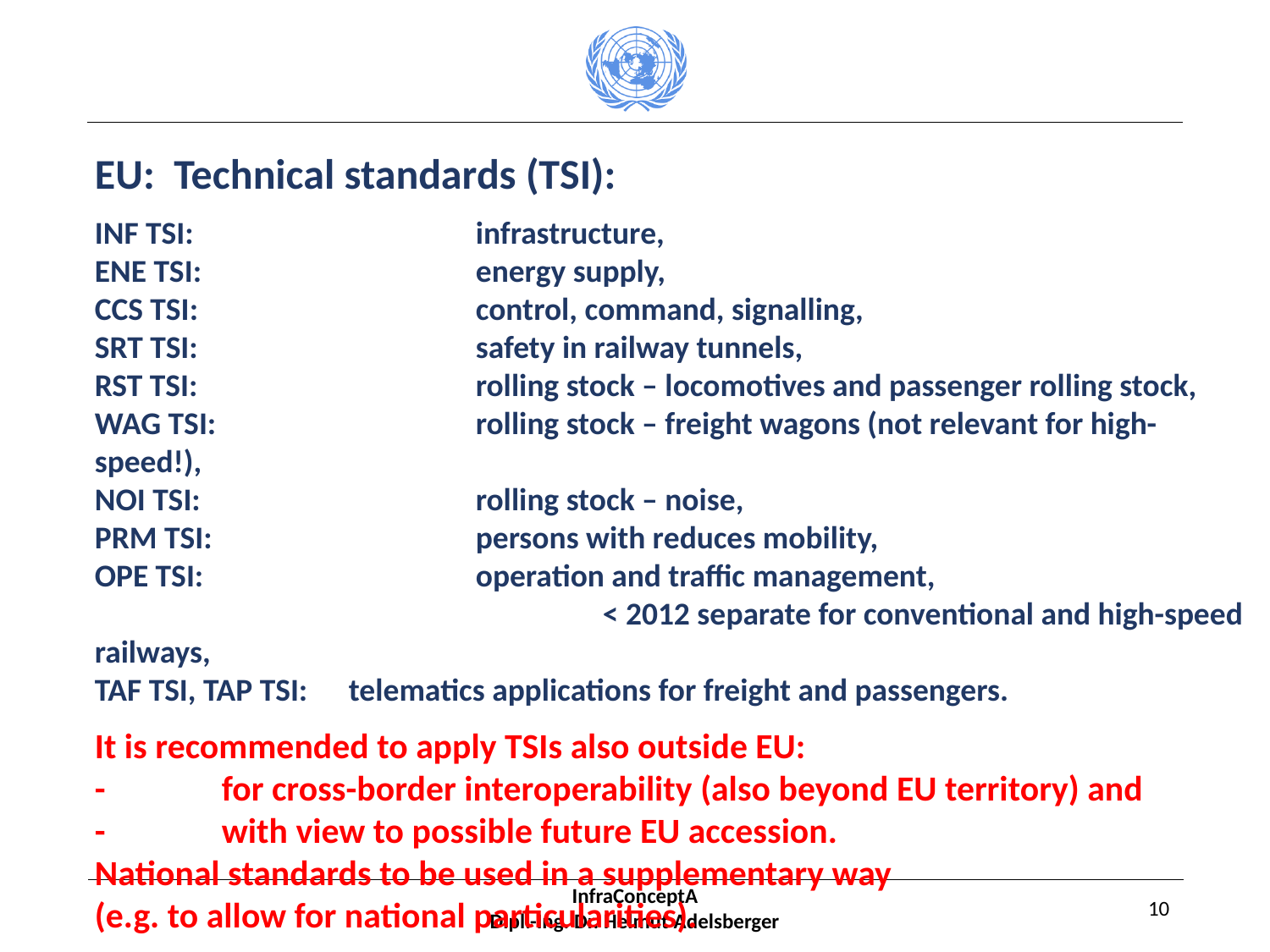

EU:  Technical standards (TSI):

INF TSI:			infrastructure,
ENE TSI:			energy supply,
CCS TSI:			control, command, signalling,
SRT TSI:			safety in railway tunnels,
RST TSI:			rolling stock – locomotives and passenger rolling stock,
WAG TSI:			rolling stock – freight wagons (not relevant for high-speed!),
NOI TSI:			rolling stock – noise,
PRM TSI:			persons with reduces mobility,
OPE TSI:			operation and traffic management,
				< 2012 separate for conventional and high-speed railways,
TAF TSI, TAP TSI:	telematics applications for freight and passengers.
It is recommended to apply TSIs also outside EU:
-	for cross-border interoperability (also beyond EU territory) and
-	with view to possible future EU accession.
National standards to be used in a supplementary way
(e.g. to allow for national particularities).
InfraConceptA
Dipl.-Ing. Dr. Helmut Adelsberger
10